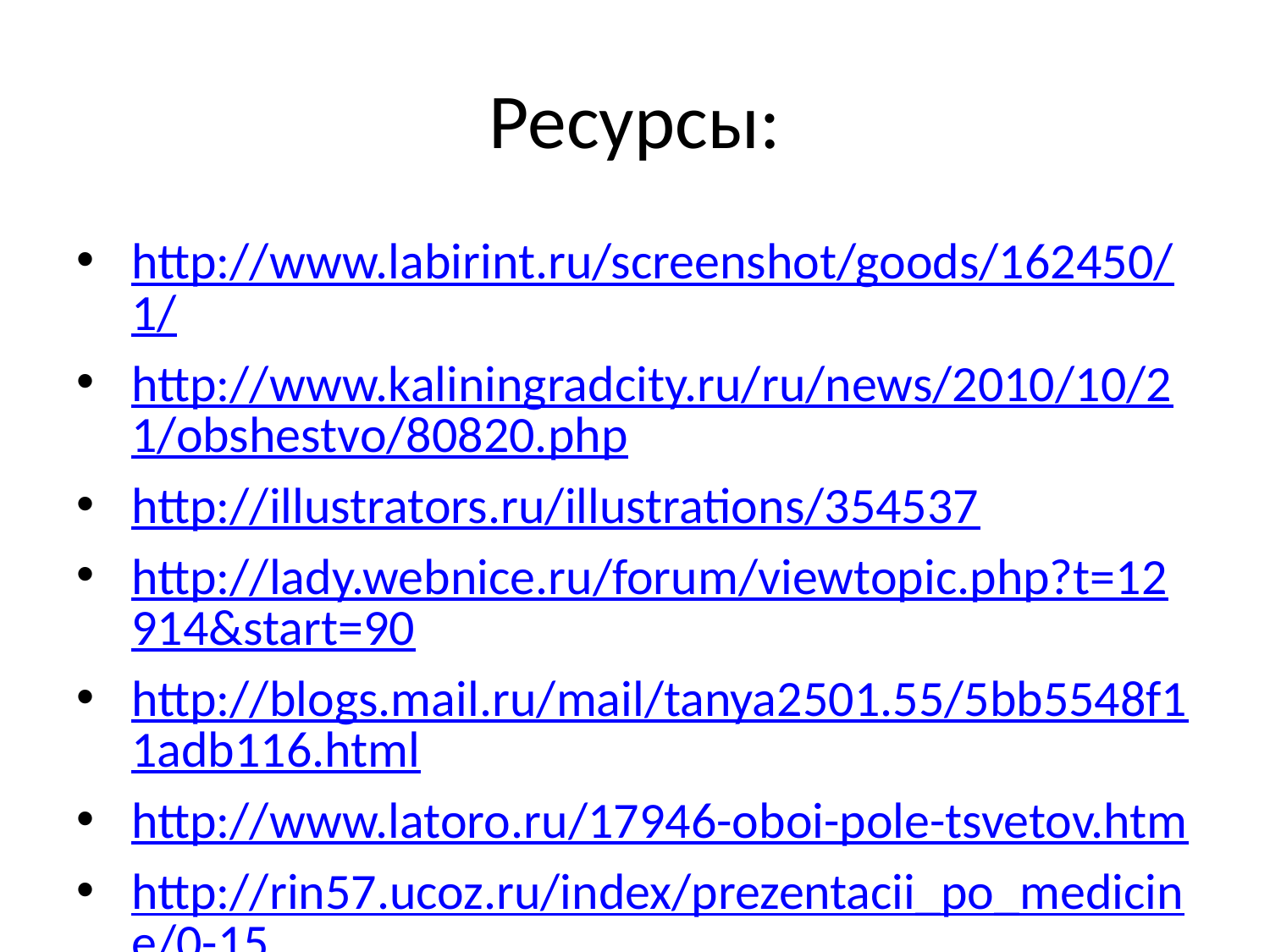

# Ресурсы:
http://www.labirint.ru/screenshot/goods/162450/1/
http://www.kaliningradcity.ru/ru/news/2010/10/21/obshestvo/80820.php
http://illustrators.ru/illustrations/354537
http://lady.webnice.ru/forum/viewtopic.php?t=12914&start=90
http://blogs.mail.ru/mail/tanya2501.55/5bb5548f11adb116.html
http://www.latoro.ru/17946-oboi-pole-tsvetov.htm
http://rin57.ucoz.ru/index/prezentacii_po_medicine/0-15
http://tapisarevskaya.rusedu.net/post/1415/19923